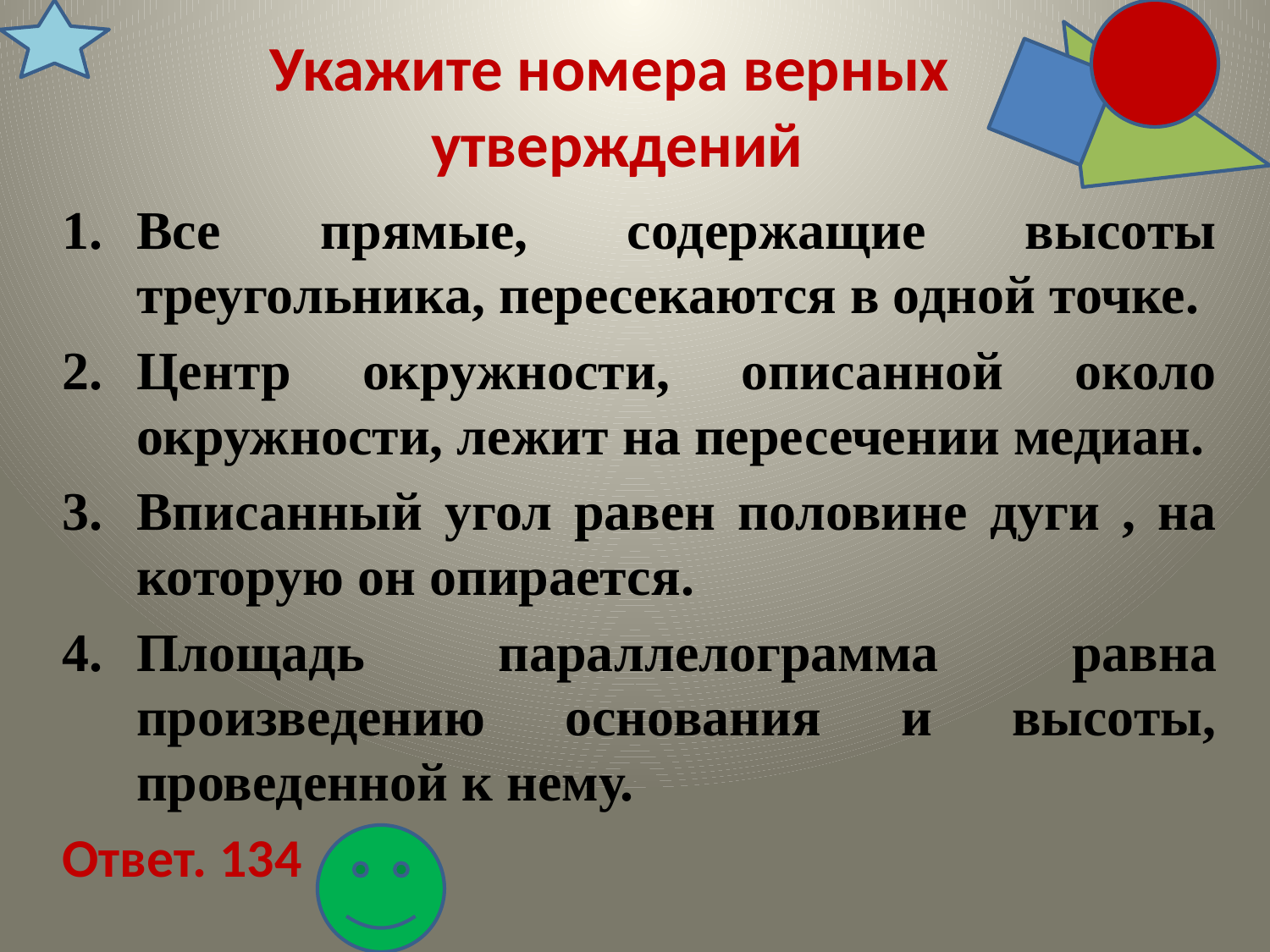

# Укажите номера верных утверждений

Все прямые, содержащие высоты треугольника, пересекаются в одной точке.
Центр окружности, описанной около окружности, лежит на пересечении медиан.
Вписанный угол равен половине дуги , на которую он опирается.
Площадь параллелограмма равна произведению основания и высоты, проведенной к нему.
Ответ. 134